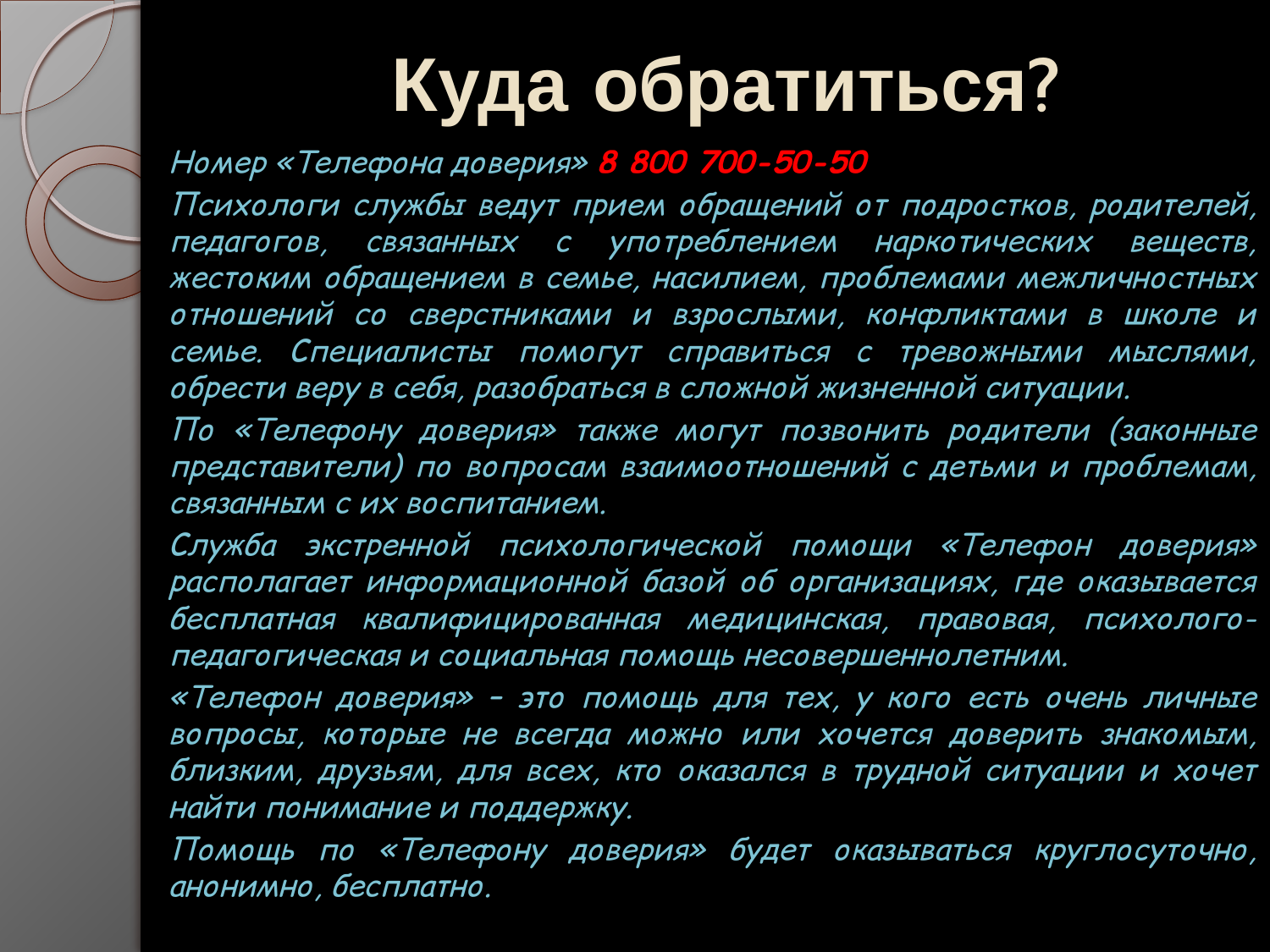

# Куда обратиться?
Номер «Телефона доверия» 8 800 700-50-50
Психологи службы ведут прием обращений от подростков, родителей, педагогов, связанных с употреблением наркотических веществ, жестоким обращением в семье, насилием, проблемами межличностных отношений со сверстниками и взрослыми, конфликтами в школе и семье. Специалисты помогут справиться с тревожными мыслями, обрести веру в себя, разобраться в сложной жизненной ситуации.
По «Телефону доверия» также могут позвонить родители (законные представители) по вопросам взаимоотношений с детьми и проблемам, связанным с их воспитанием.
Служба экстренной психологической помощи «Телефон доверия» располагает информационной базой об организациях, где оказывается бесплатная квалифицированная медицинская, правовая, психолого-педагогическая и социальная помощь несовершеннолетним.
«Телефон доверия» – это помощь для тех, у кого есть очень личные вопросы, которые не всегда можно или хочется доверить знакомым, близким, друзьям, для всех, кто оказался в трудной ситуации и хочет найти понимание и поддержку.
Помощь по «Телефону доверия» будет оказываться круглосуточно, анонимно, бесплатно.